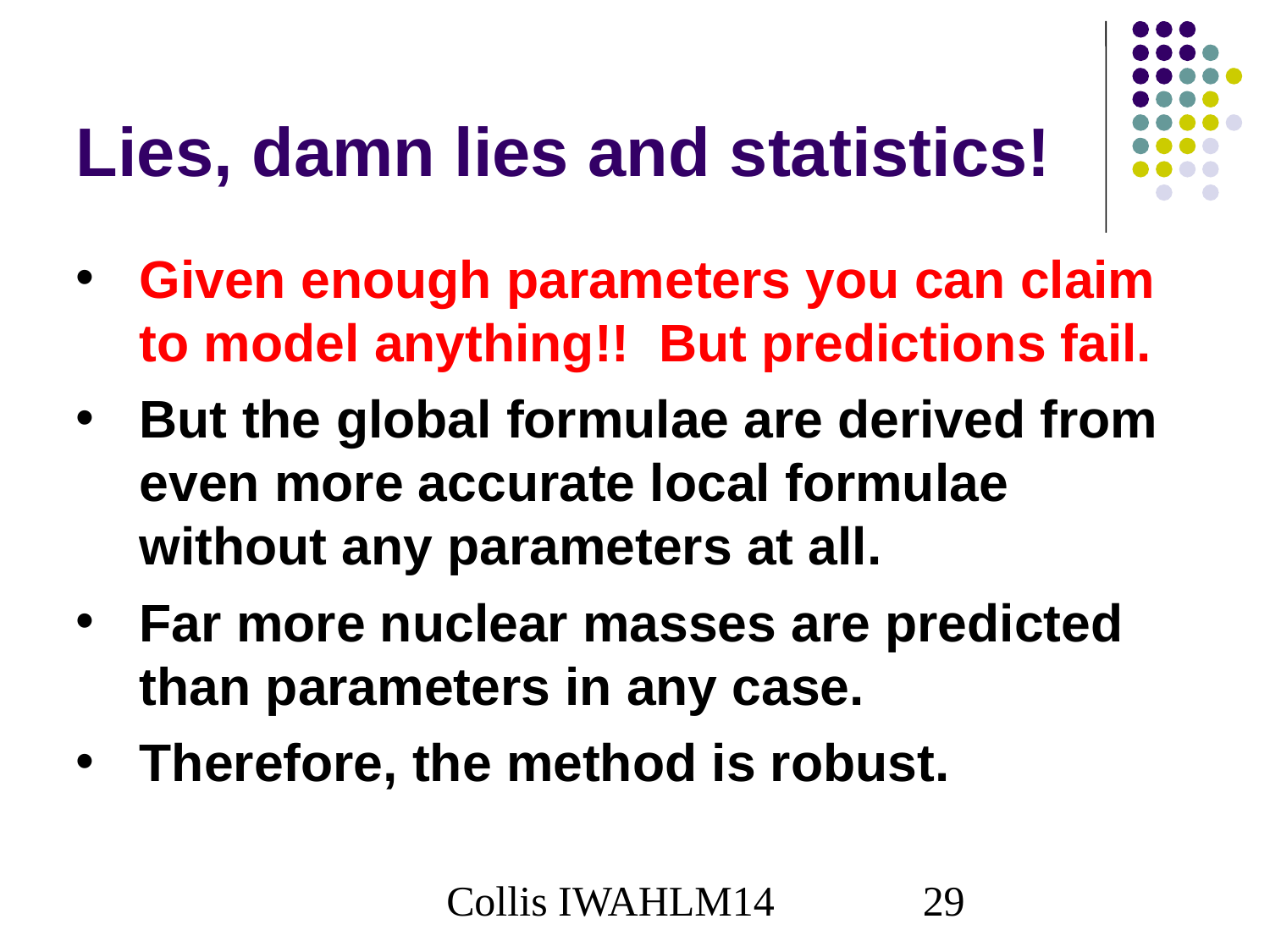

# Lies, damn lies and statistics!
Given enough parameters you can claim to model anything!!  But predictions fail.
But the global formulae are derived from even more accurate local formulae without any parameters at all.
Far more nuclear masses are predicted than parameters in any case.
Therefore, the method is robust.

Collis IWAHLM14
29